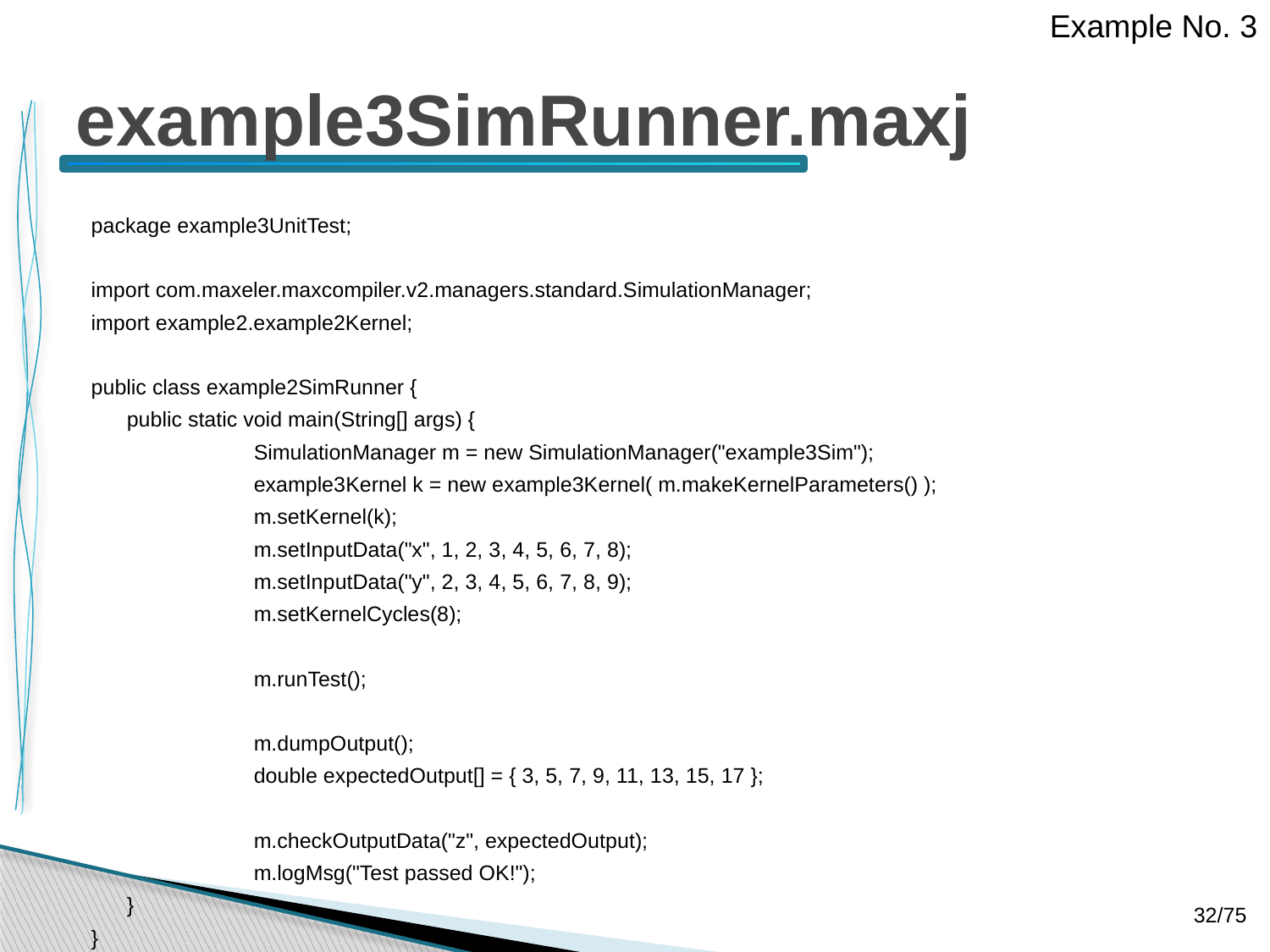

Example No. 3
# example3SimRunner.maxj
package example3UnitTest;

import com.maxeler.maxcompiler.v2.managers.standard.SimulationManager;
import example2.example2Kernel;

public class example2SimRunner {
	public static void main(String[] args) {
		SimulationManager m = new SimulationManager("example3Sim");
		example3Kernel k = new example3Kernel( m.makeKernelParameters() );
		m.setKernel(k);
		m.setInputData("x", 1, 2, 3, 4, 5, 6, 7, 8);
		m.setInputData("y", 2, 3, 4, 5, 6, 7, 8, 9);
		m.setKernelCycles(8);

		m.runTest();

		m.dumpOutput();
		double expectedOutput[] = { 3, 5, 7, 9, 11, 13, 15, 17 };

		m.checkOutputData("z", expectedOutput);
		m.logMsg("Test passed OK!");
	}
}